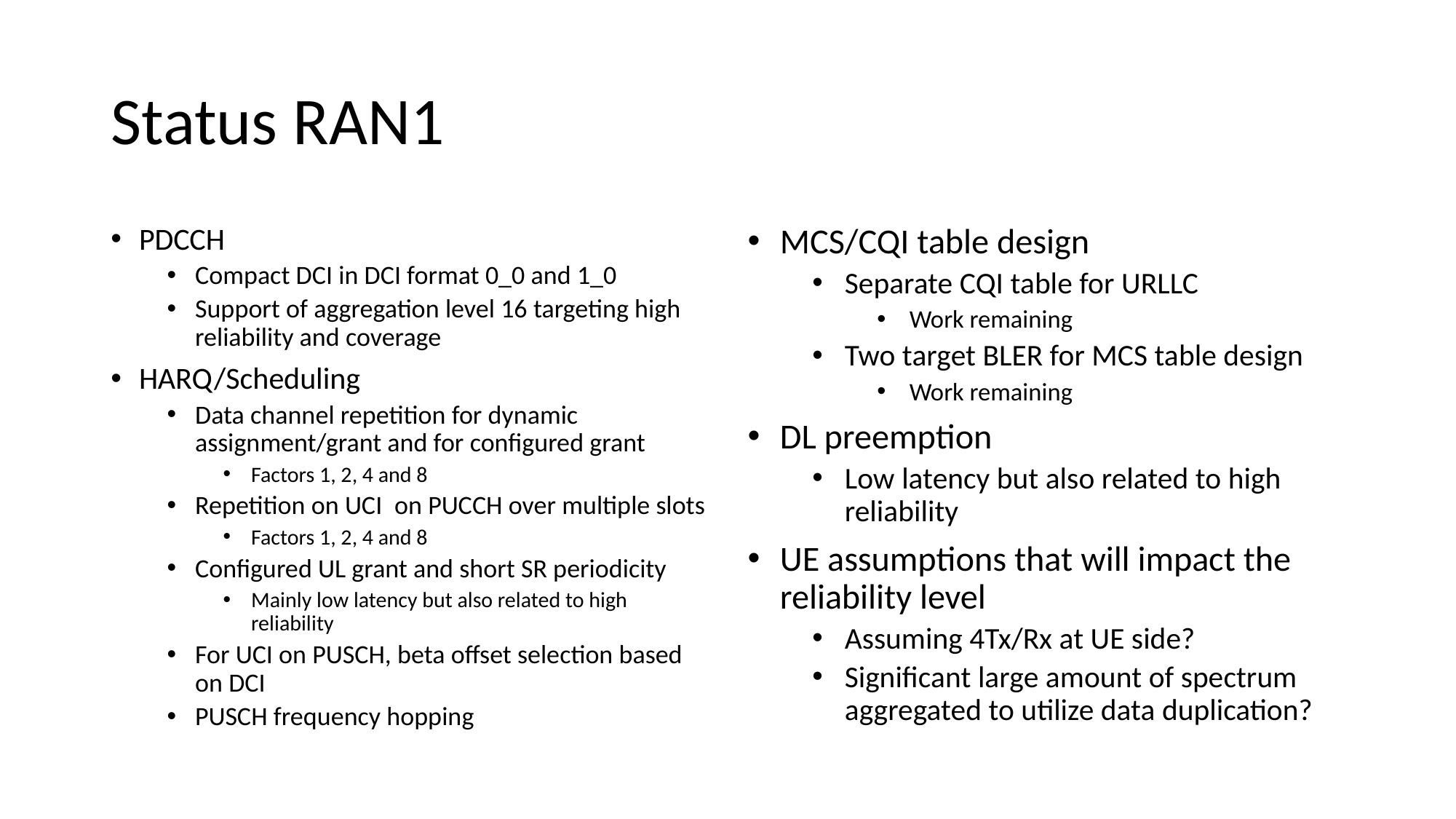

# Status RAN1
PDCCH
Compact DCI in DCI format 0_0 and 1_0
Support of aggregation level 16 targeting high reliability and coverage
HARQ/Scheduling
Data channel repetition for dynamic assignment/grant and for configured grant
Factors 1, 2, 4 and 8
Repetition on UCI  on PUCCH over multiple slots
Factors 1, 2, 4 and 8
Configured UL grant and short SR periodicity
Mainly low latency but also related to high reliability
For UCI on PUSCH, beta offset selection based on DCI
PUSCH frequency hopping

MCS/CQI table design
Separate CQI table for URLLC
Work remaining
Two target BLER for MCS table design
Work remaining
DL preemption
Low latency but also related to high reliability
UE assumptions that will impact the reliability level
Assuming 4Tx/Rx at UE side?
Significant large amount of spectrum aggregated to utilize data duplication?